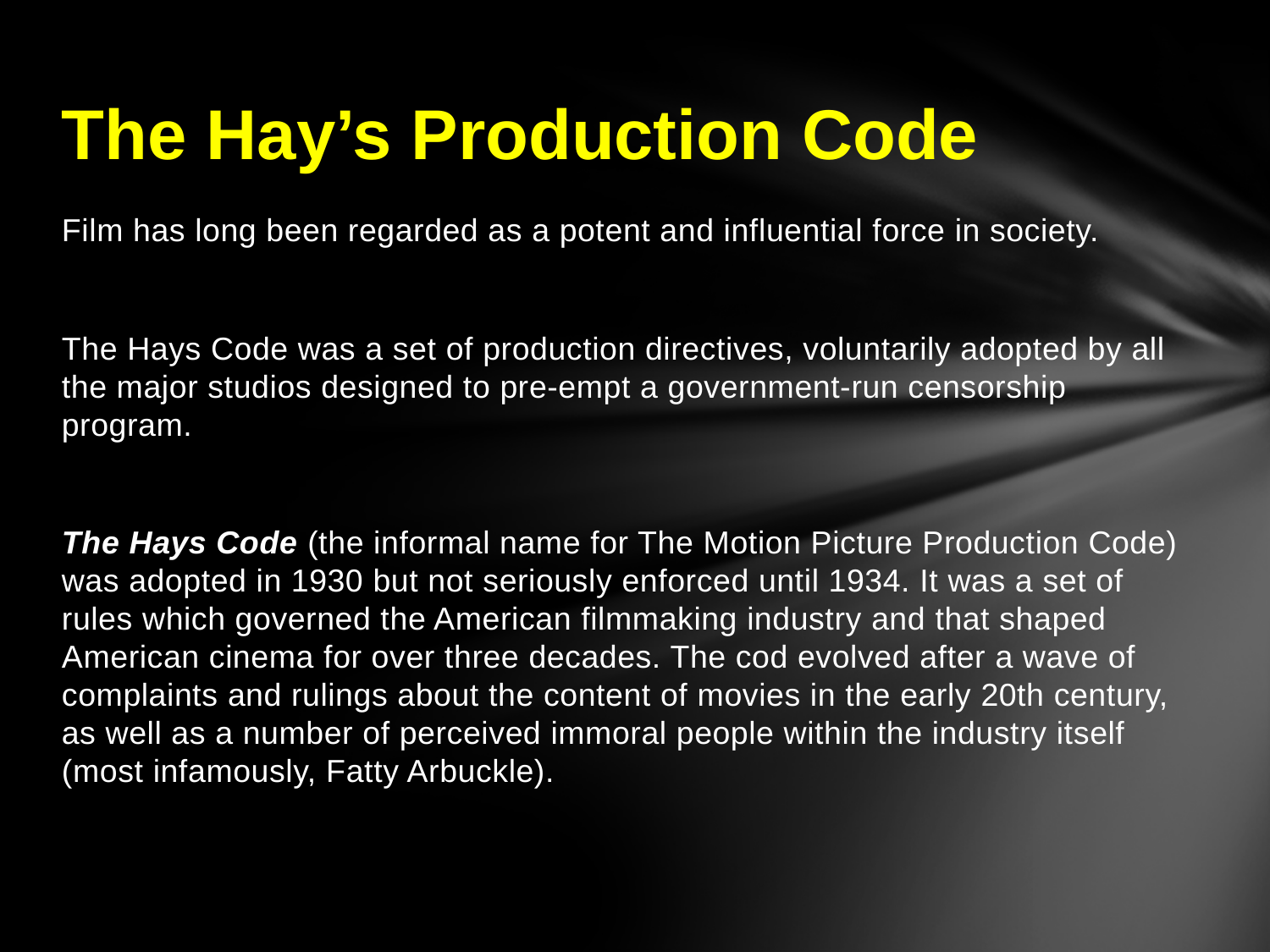

# The Hay’s Production Code
Film has long been regarded as a potent and influential force in society.

The Hays Code was a set of production directives, voluntarily adopted by all the major studios designed to pre-empt a government-run censorship program.

The Hays Code (the informal name for The Motion Picture Production Code) was adopted in 1930 but not seriously enforced until 1934. It was a set of rules which governed the American filmmaking industry and that shaped American cinema for over three decades. The cod evolved after a wave of complaints and rulings about the content of movies in the early 20th century, as well as a number of perceived immoral people within the industry itself (most infamously, Fatty Arbuckle).